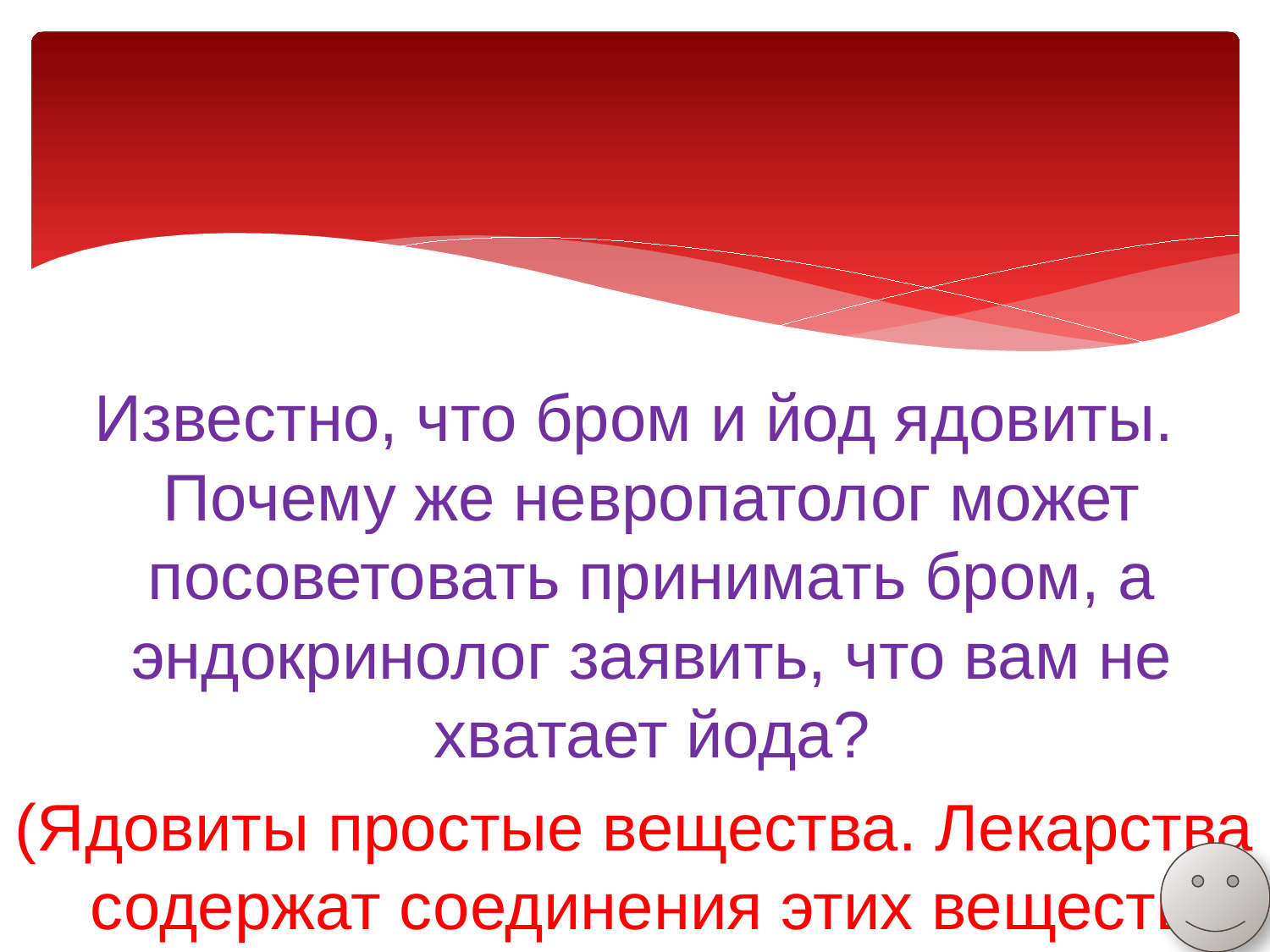

Известно, что бром и йод ядовиты. Почему же невропатолог может посоветовать принимать бром, а эндокринолог заявить, что вам не хватает йода?
(Ядовиты простые вещества. Лекарства содержат соединения этих веществ)
#